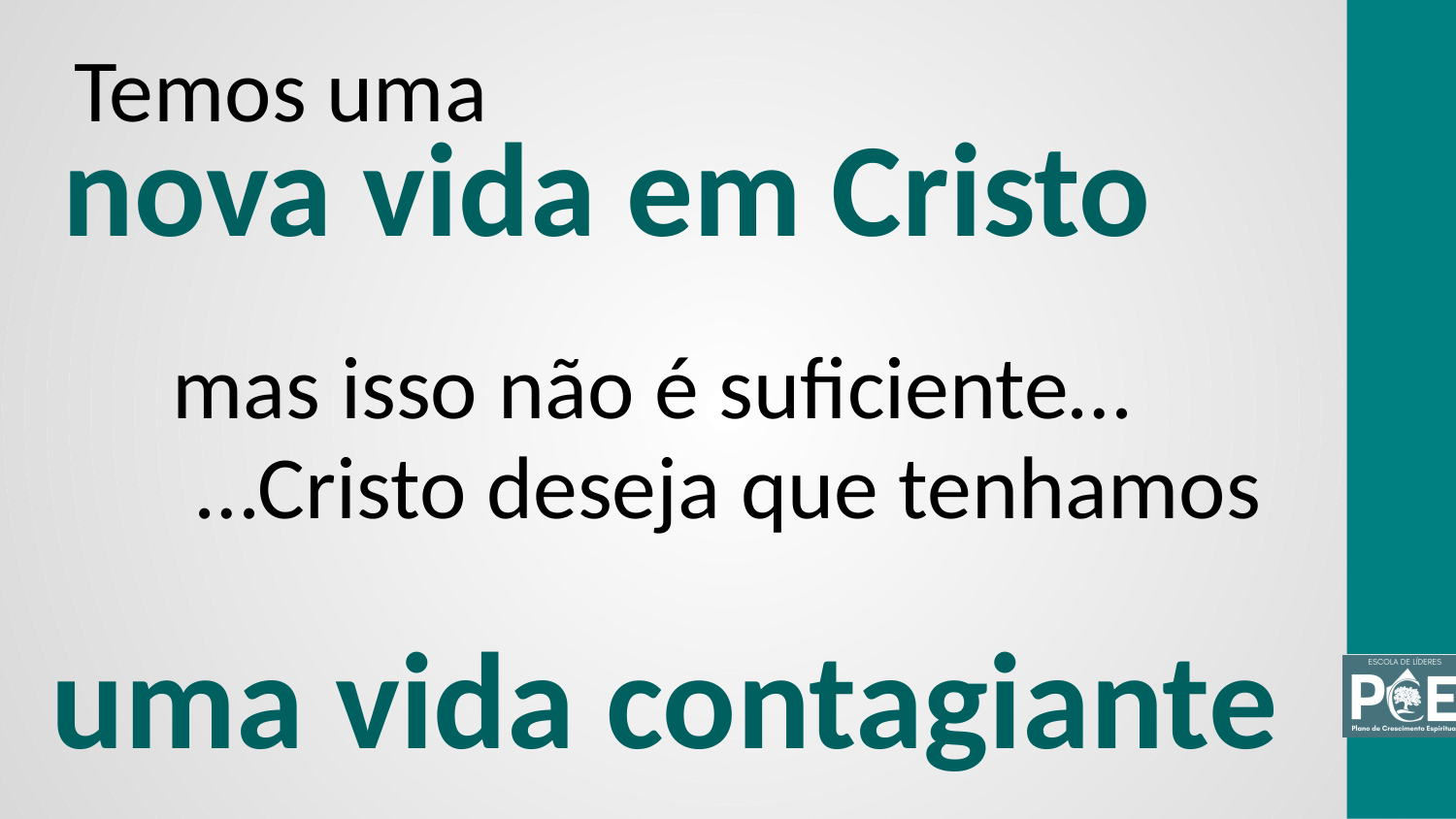

Temos uma
nova vida em Cristo
mas isso não é suficiente…
…Cristo deseja que tenhamos
uma vida contagiante